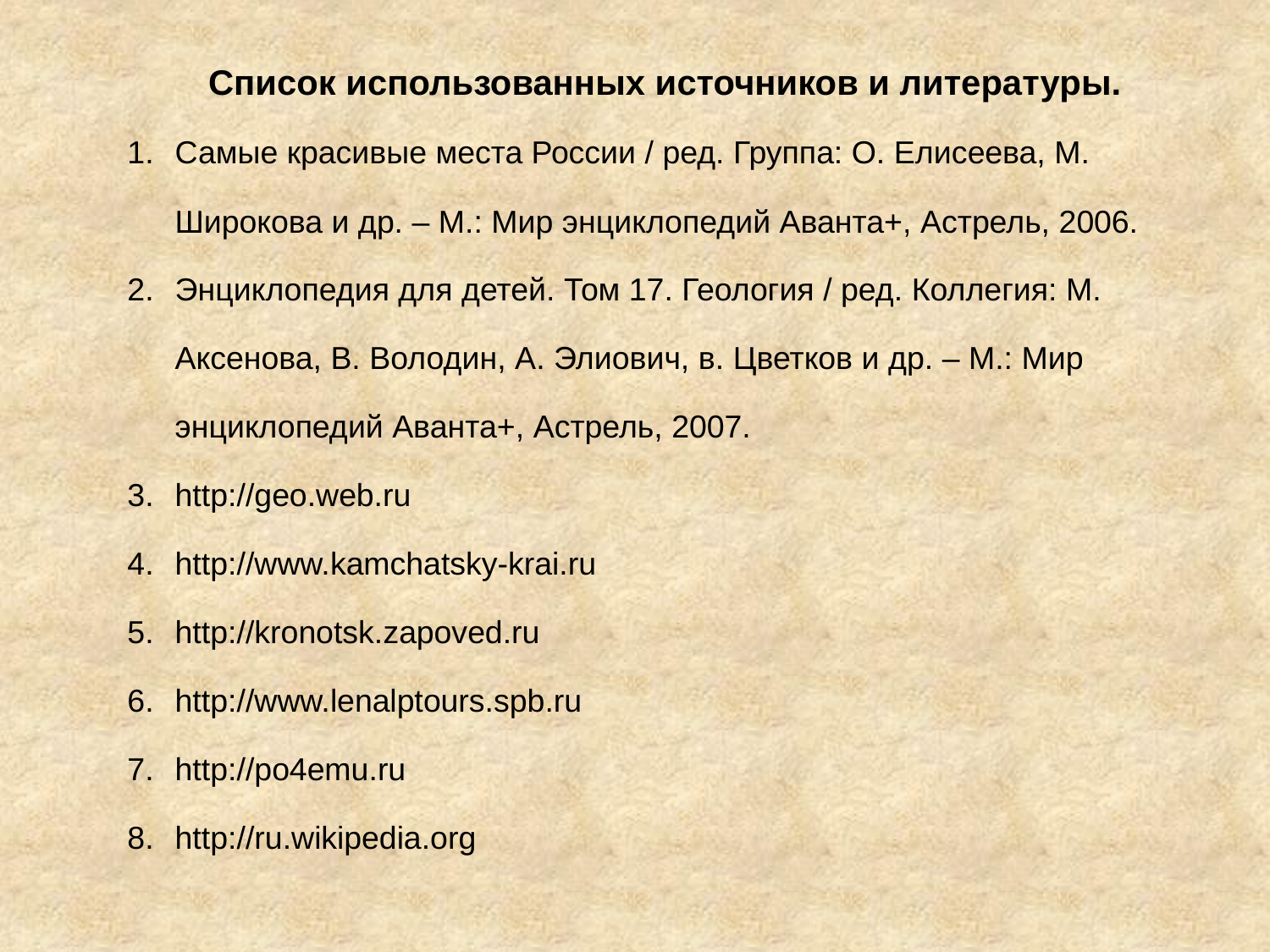

Список использованных источников и литературы.
Самые красивые места России / ред. Группа: О. Елисеева, М. Широкова и др. – М.: Мир энциклопедий Аванта+, Астрель, 2006.
Энциклопедия для детей. Том 17. Геология / ред. Коллегия: М. Аксенова, В. Володин, А. Элиович, в. Цветков и др. – М.: Мир энциклопедий Аванта+, Астрель, 2007.
http://geo.web.ru
http://www.kamchatsky-krai.ru
http://kronotsk.zapoved.ru
http://www.lenalptours.spb.ru
http://po4emu.ru
http://ru.wikipedia.org